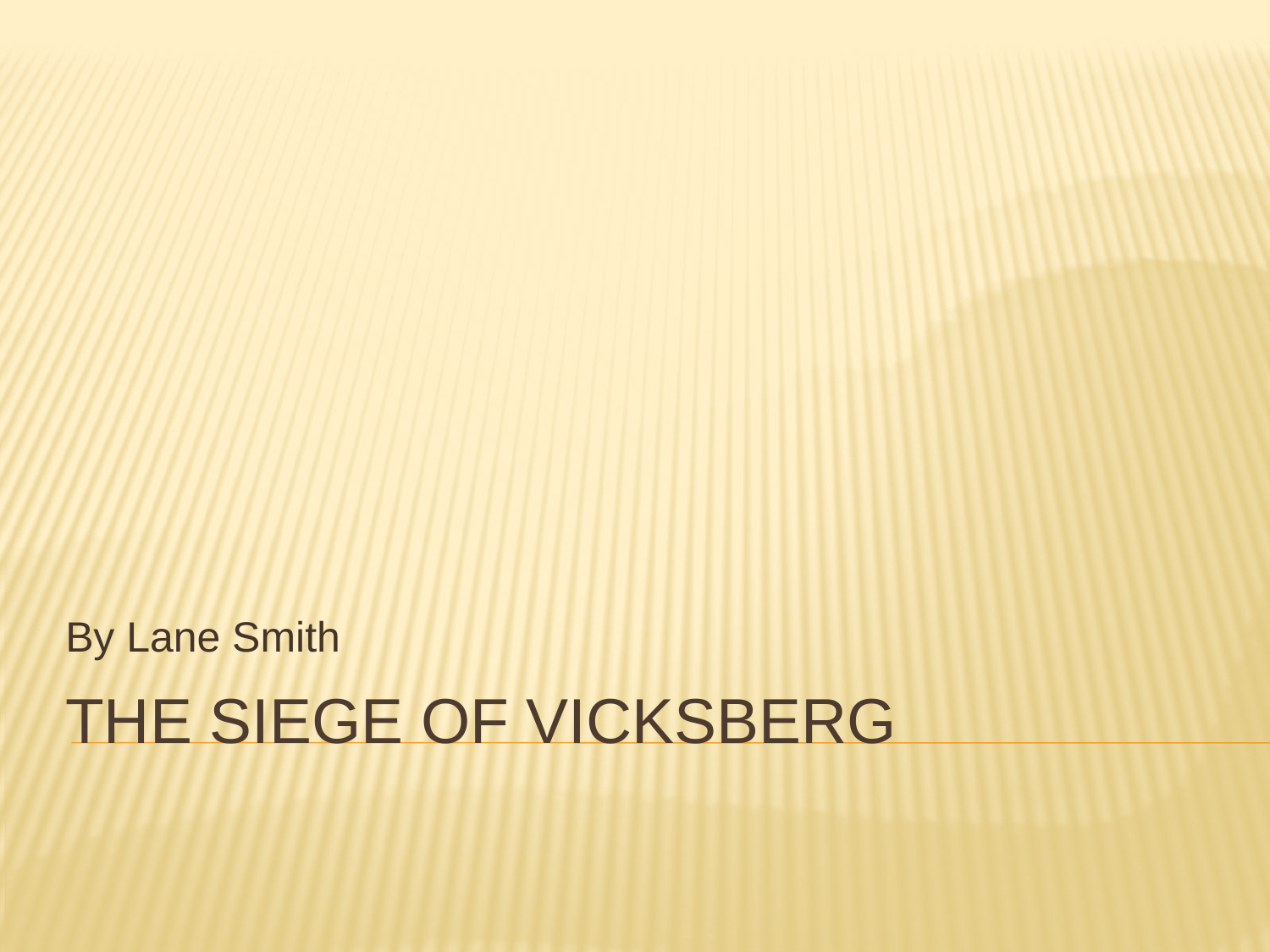

By Lane Smith
# The Siege Of Vicksberg